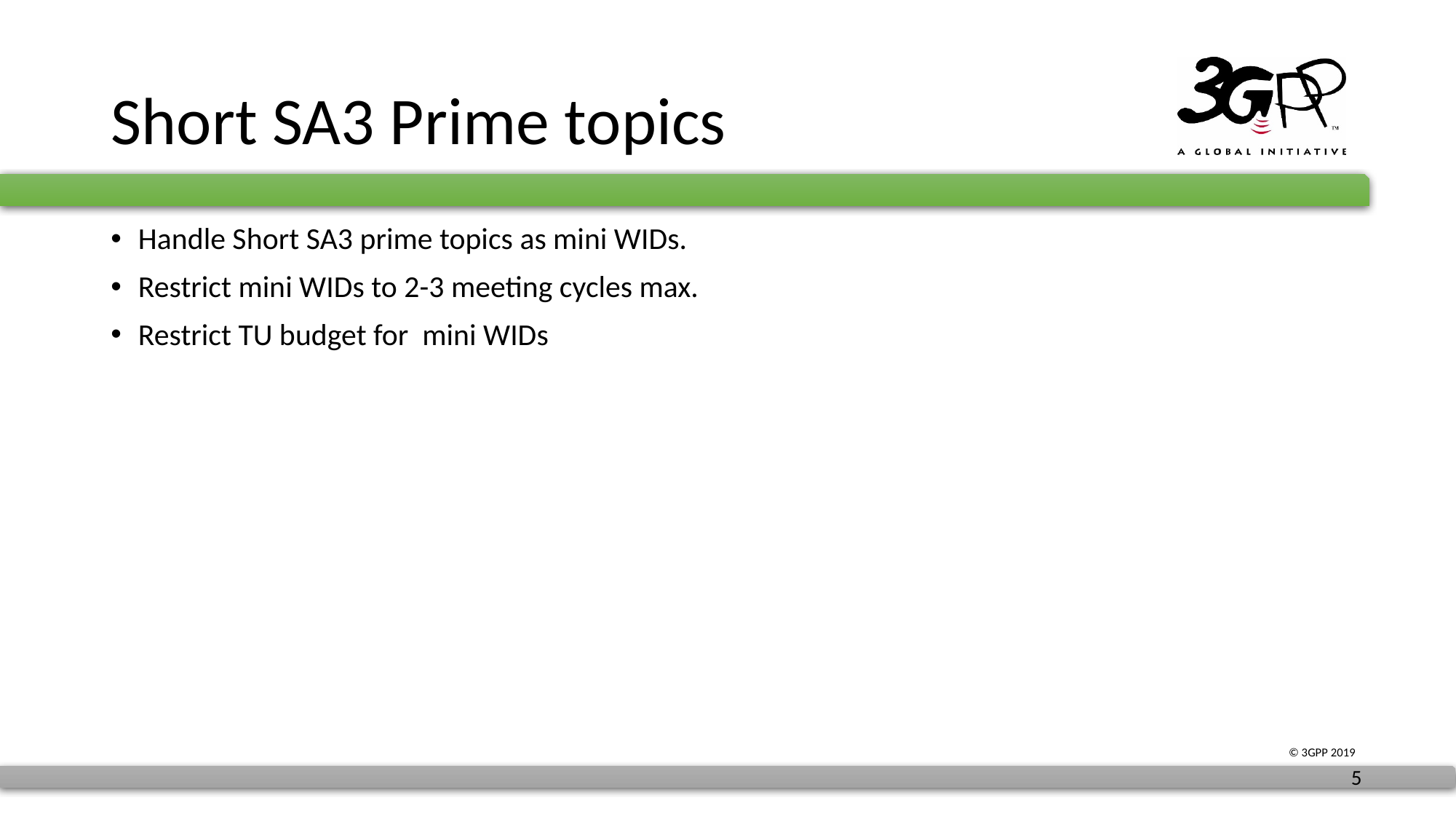

# Short SA3 Prime topics
Handle Short SA3 prime topics as mini WIDs.
Restrict mini WIDs to 2-3 meeting cycles max.
Restrict TU budget for  mini WIDs